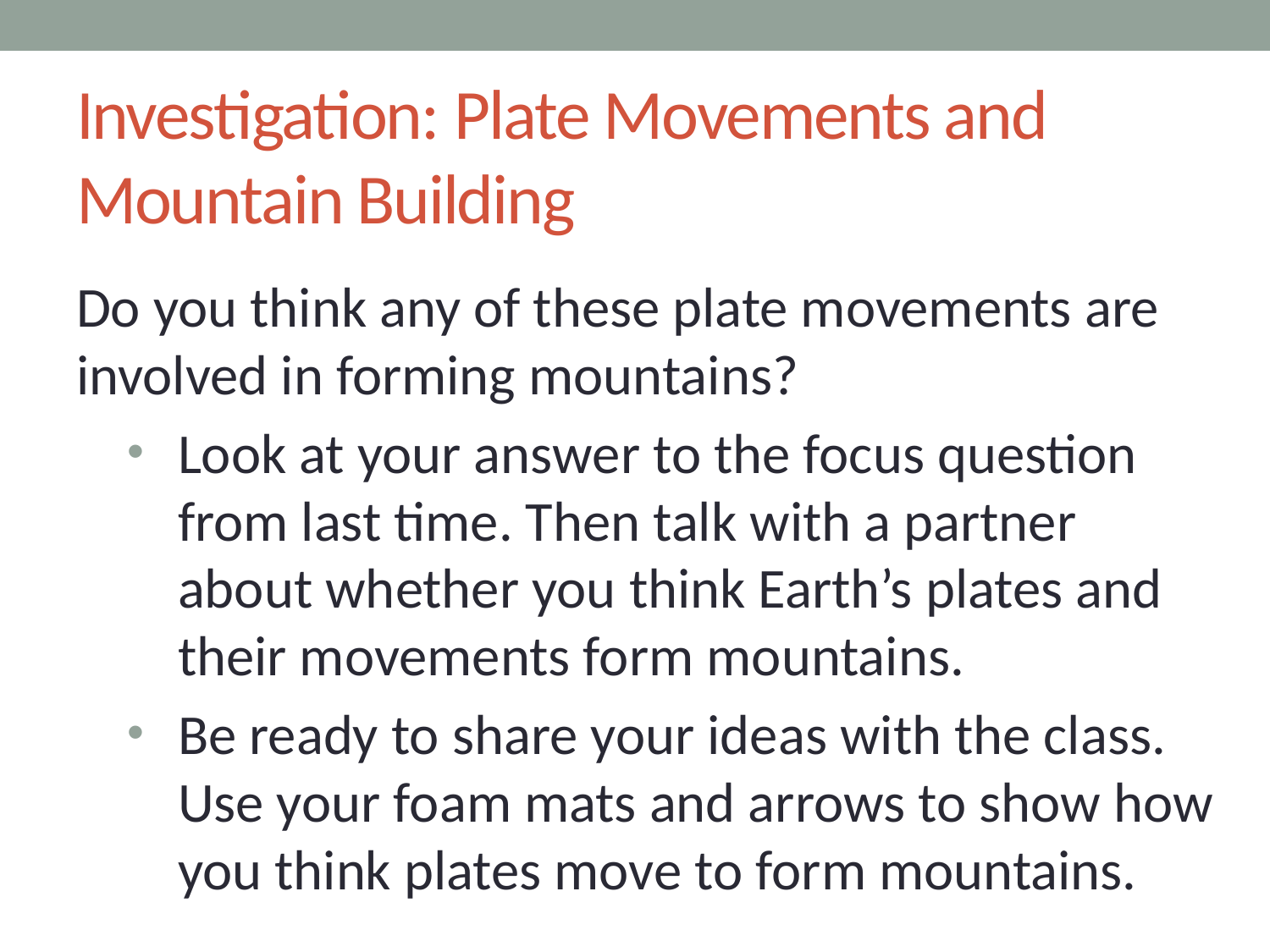

# Investigation: Plate Movements and Mountain Building
Do you think any of these plate movements are involved in forming mountains?
Look at your answer to the focus question from last time. Then talk with a partner about whether you think Earth’s plates and their movements form mountains.
Be ready to share your ideas with the class. Use your foam mats and arrows to show how you think plates move to form mountains.